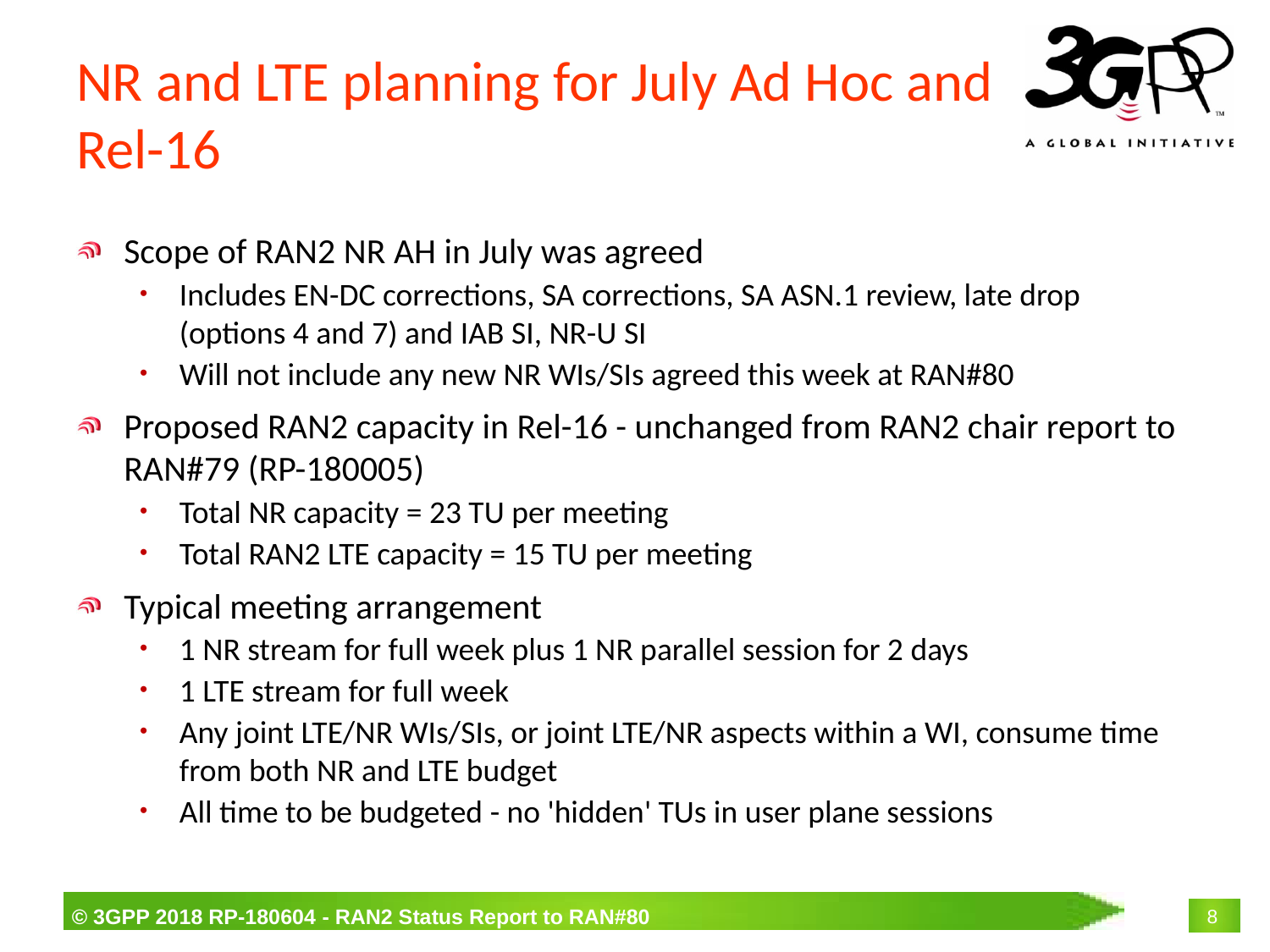

# NR and LTE planning for July Ad Hoc and Rel-16
Scope of RAN2 NR AH in July was agreed
Includes EN-DC corrections, SA corrections, SA ASN.1 review, late drop (options 4 and 7) and IAB SI, NR-U SI
Will not include any new NR WIs/SIs agreed this week at RAN#80
Proposed RAN2 capacity in Rel-16 - unchanged from RAN2 chair report to RAN#79 (RP-180005)
Total NR capacity = 23 TU per meeting
Total RAN2 LTE capacity = 15 TU per meeting
Typical meeting arrangement
1 NR stream for full week plus 1 NR parallel session for 2 days
1 LTE stream for full week
Any joint LTE/NR WIs/SIs, or joint LTE/NR aspects within a WI, consume time from both NR and LTE budget
All time to be budgeted - no 'hidden' TUs in user plane sessions